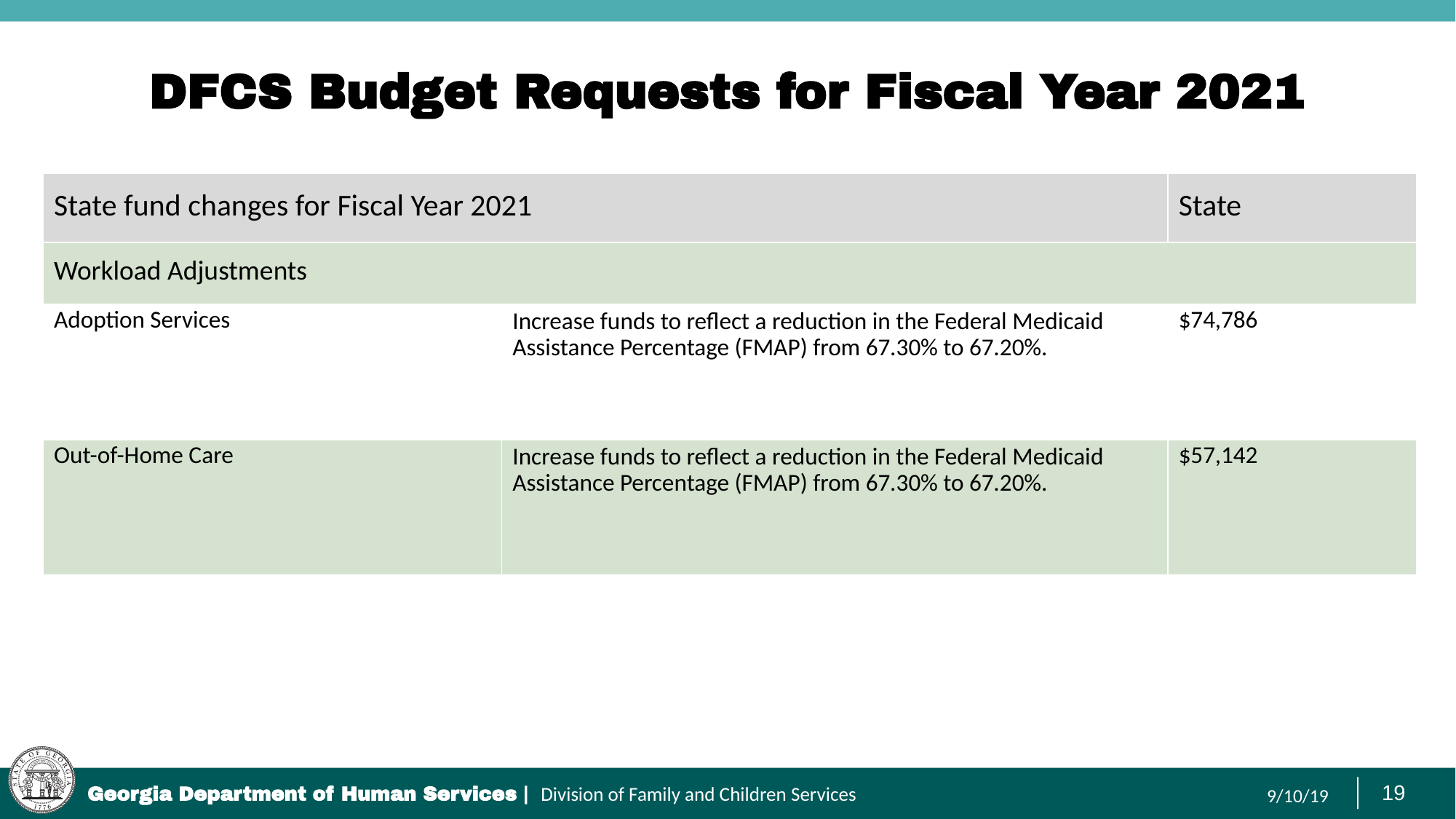

# DFCS Budget Requests for Fiscal Year 2021

| State fund changes for Fiscal Year 2021 |  | State |
| --- | --- | --- |
| Workload Adjustments |  |  |
| Adoption Services | Increase funds to reflect a reduction in the Federal Medicaid Assistance Percentage (FMAP) from 67.30% to 67.20%. | $74,786 |
| Out-of-Home Care | Increase funds to reflect a reduction in the Federal Medicaid Assistance Percentage (FMAP) from 67.30% to 67.20%. | $57,142 |
Division of Family and Children Services
9/10/19